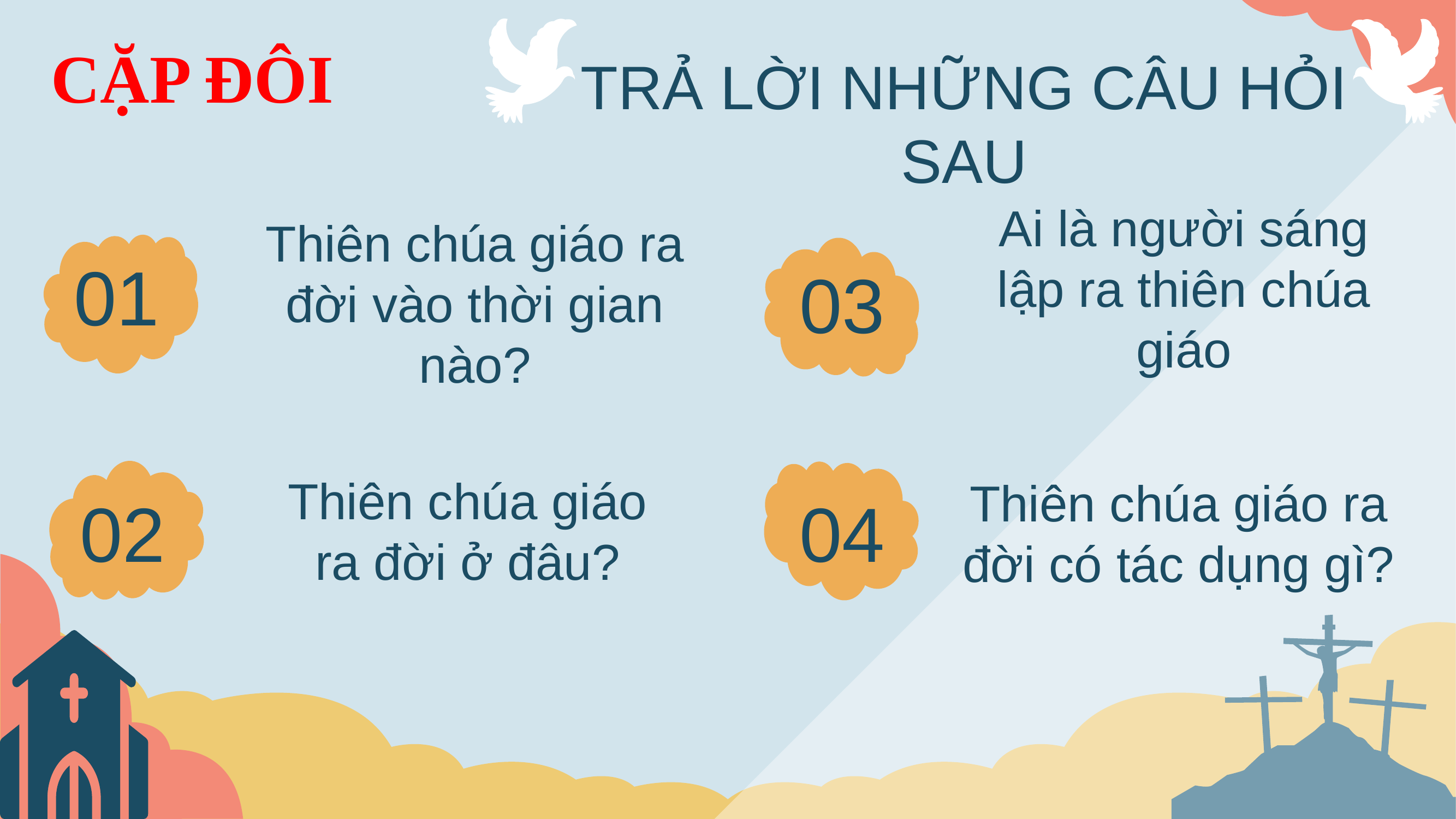

CẶP ĐÔI
# TRẢ LỜI NHỮNG CÂU HỎI SAU
Ai là người sáng lập ra thiên chúa giáo

01

03
Thiên chúa giáo ra đời vào thời gian nào?

02
04
Thiên chúa giáo ra đời có tác dụng gì?
Thiên chúa giáo ra đời ở đâu?